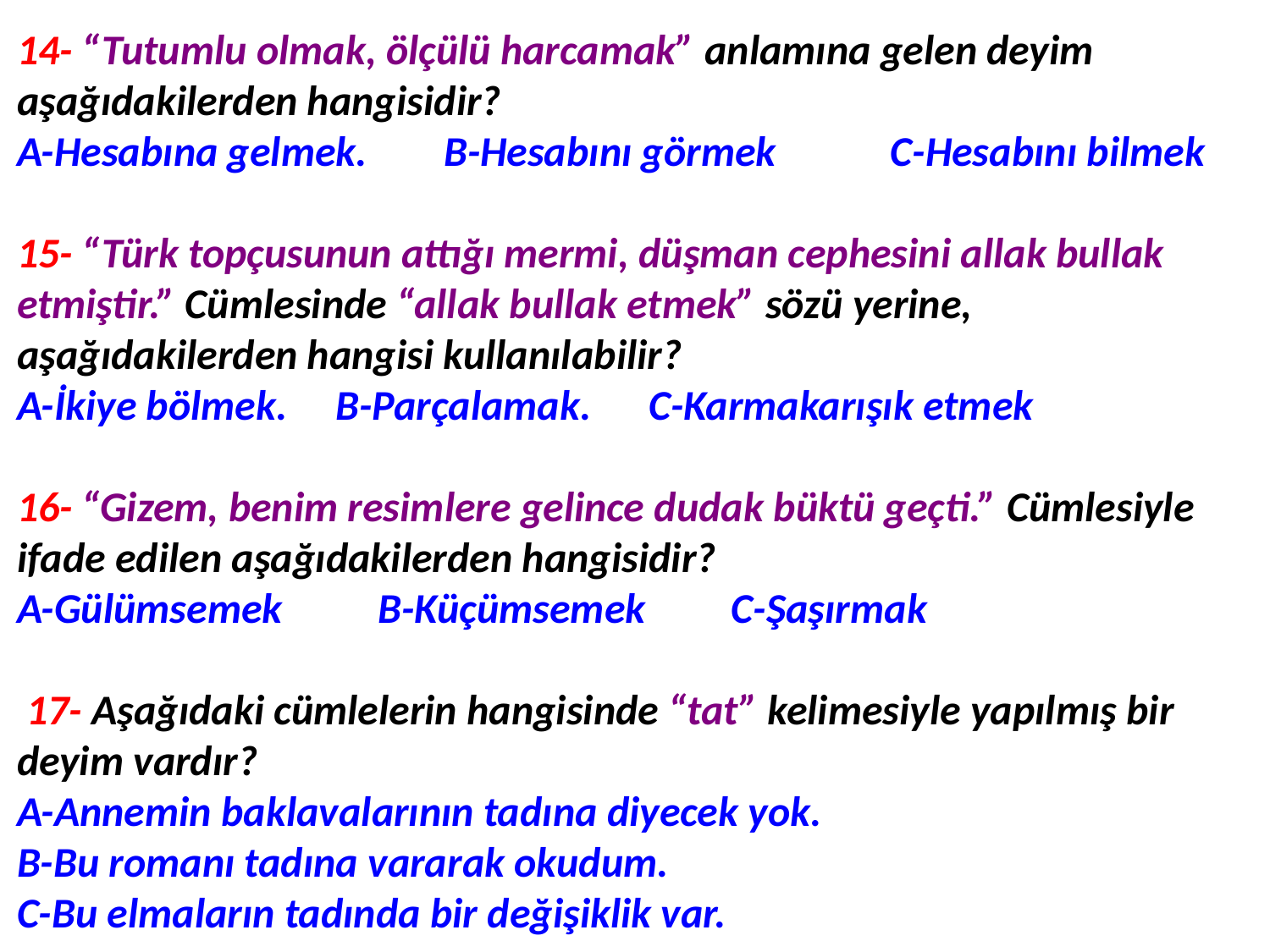

14- “Tutumlu olmak, ölçülü harcamak” anlamına gelen deyim aşağıdakilerden hangisidir?
A-Hesabına gelmek.        B-Hesabını görmek            C-Hesabını bilmek

15- “Türk topçusunun attığı mermi, düşman cephesini allak bullak etmiştir.” Cümlesinde “allak bullak etmek” sözü yerine, aşağıdakilerden hangisi kullanılabilir?
A-İkiye bölmek.     B-Parçalamak.      C-Karmakarışık etmek

16- “Gizem, benim resimlere gelince dudak büktü geçti.” Cümlesiyle ifade edilen aşağıdakilerden hangisidir?
A-Gülümsemek          B-Küçümsemek         C-Şaşırmak

 17- Aşağıdaki cümlelerin hangisinde “tat” kelimesiyle yapılmış bir deyim vardır?
A-Annemin baklavalarının tadına diyecek yok.
B-Bu romanı tadına vararak okudum.
C-Bu elmaların tadında bir değişiklik var.